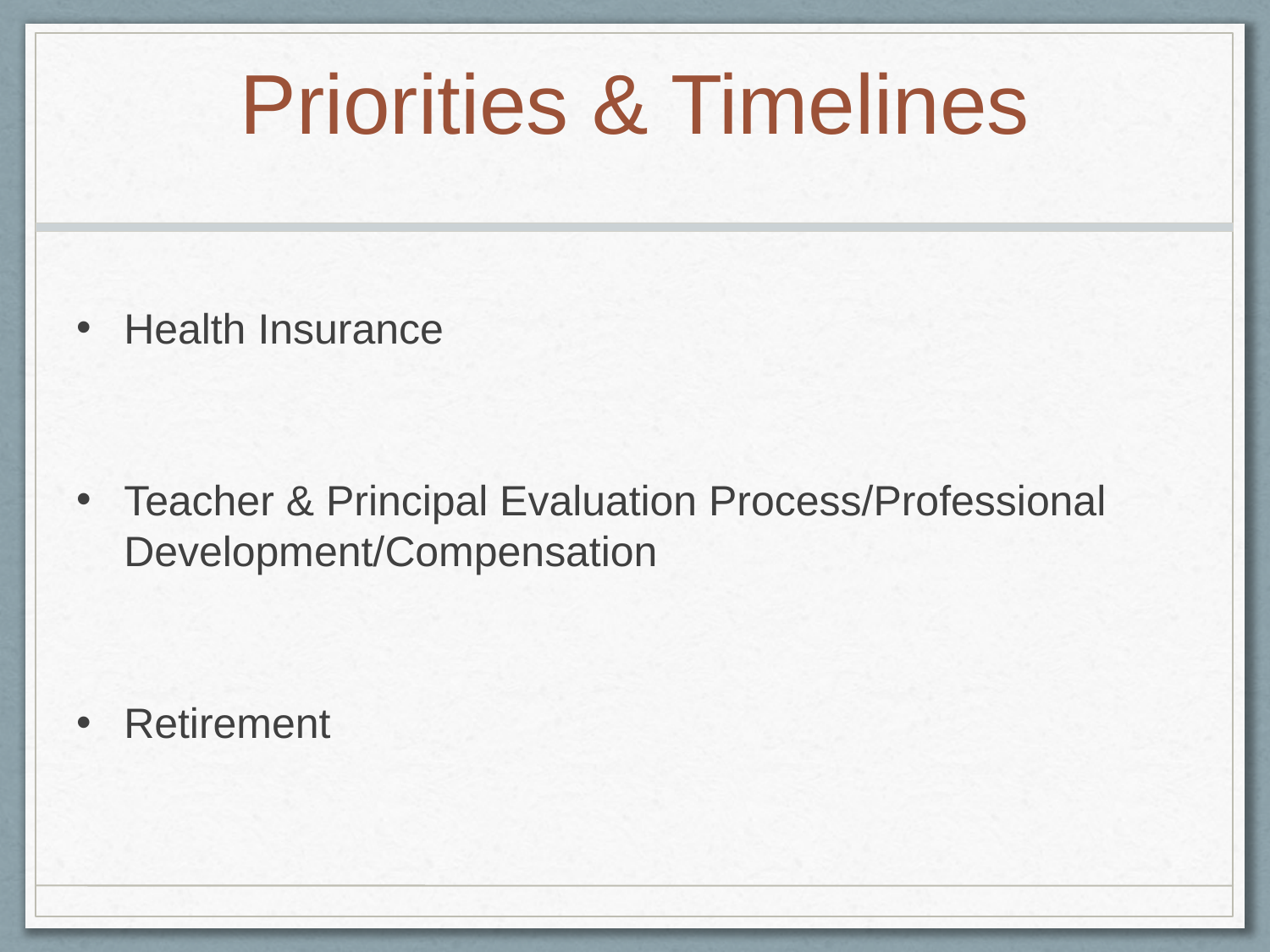

# Priorities & Timelines
Health Insurance

Teacher & Principal Evaluation Process/Professional Development/Compensation

Retirement